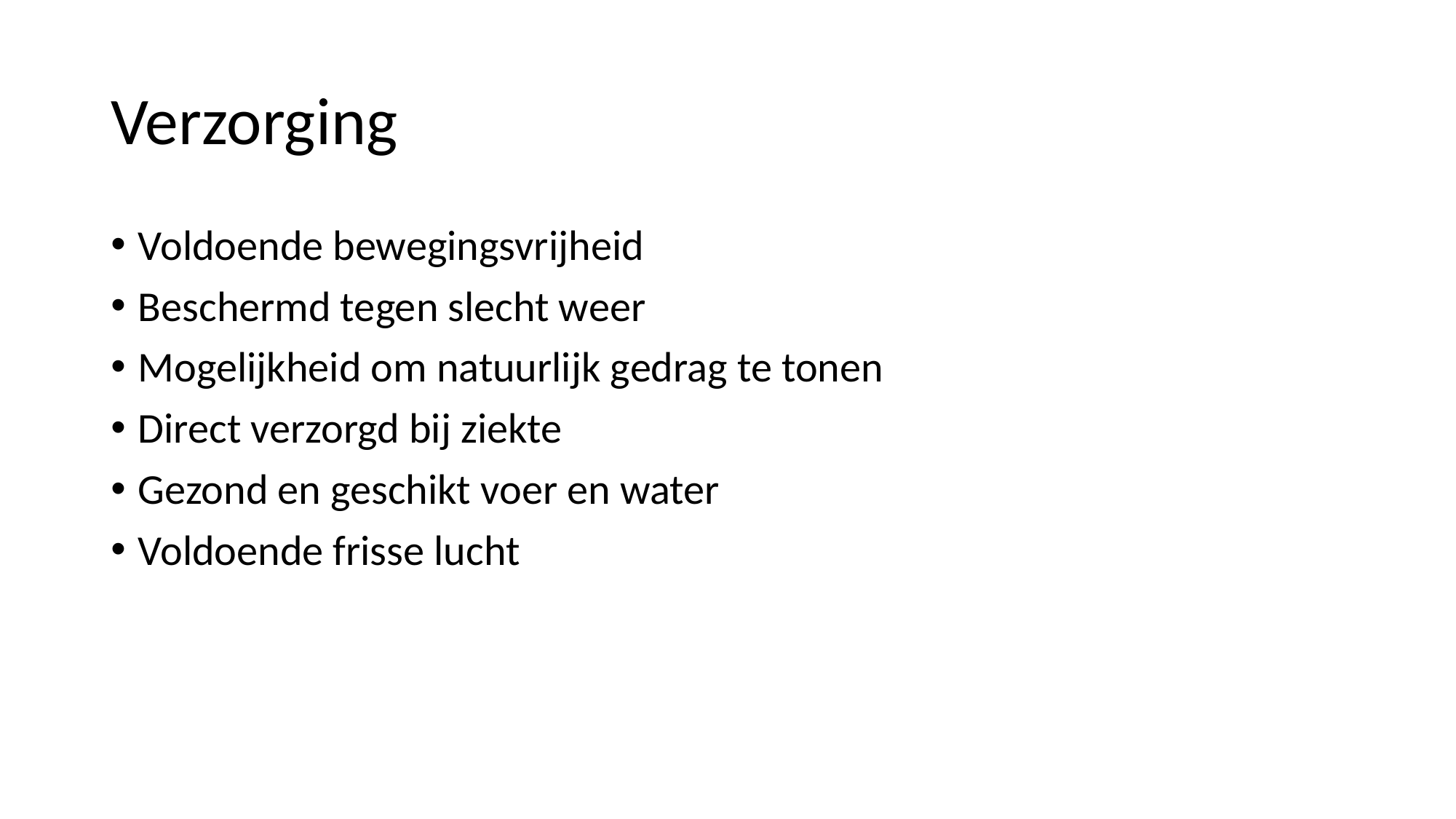

# Verzorging
Voldoende bewegingsvrijheid
Beschermd tegen slecht weer
Mogelijkheid om natuurlijk gedrag te tonen
Direct verzorgd bij ziekte
Gezond en geschikt voer en water
Voldoende frisse lucht